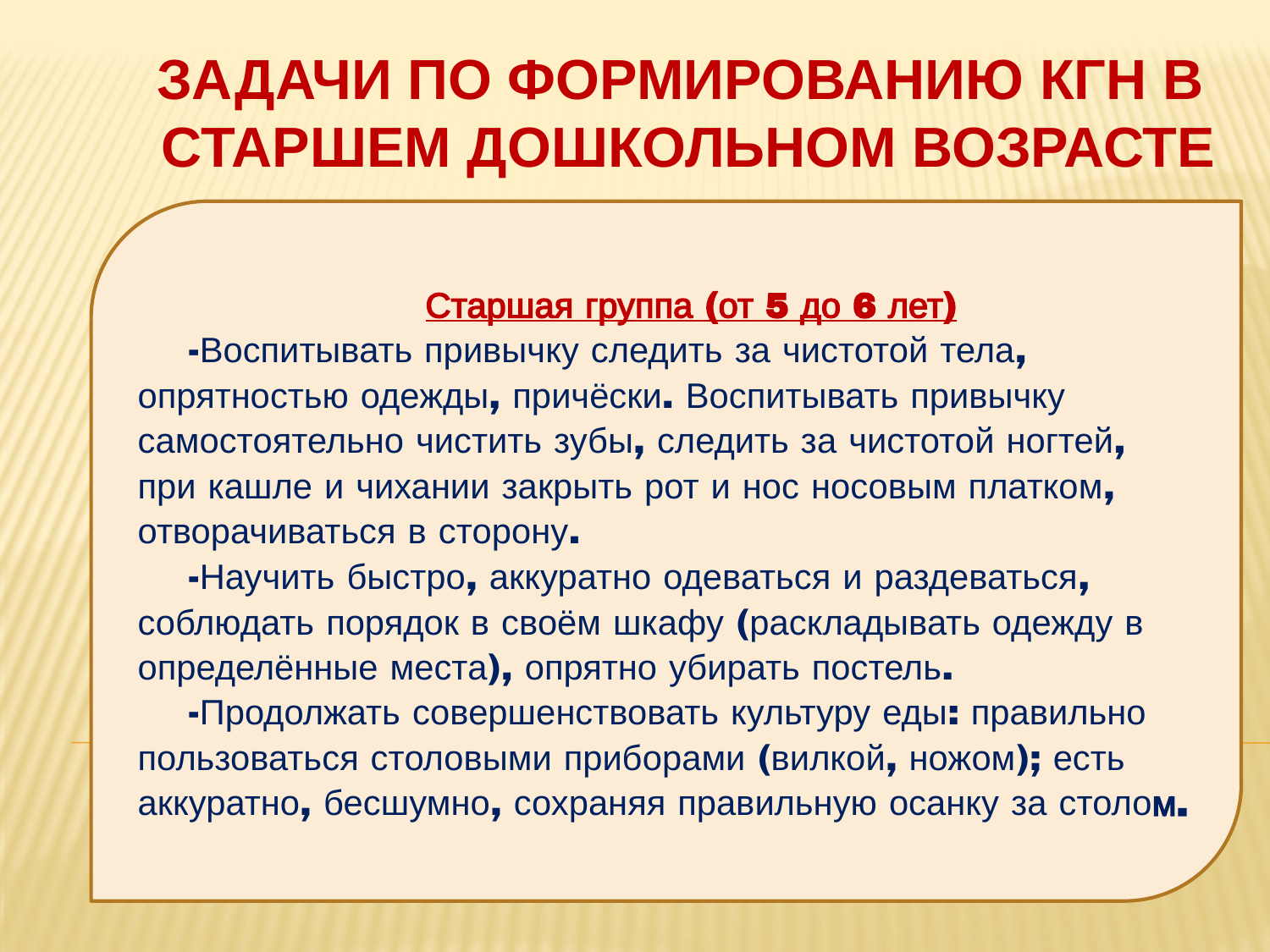

ЗАДАЧИ ПО ФОРМИРОВАНИЮ КГН В
СТАРШЕМ ДОШКОЛЬНОМ ВОЗРАСТЕ
Старшая группа (от 5 до 6 лет)
-Воспитывать привычку следить за чистотой тела, опрятностью одежды, причёски. Воспитывать привычку самостоятельно чистить зубы, следить за чистотой ногтей, при кашле и чихании закрыть рот и нос носовым платком, отворачиваться в сторону.
-Научить быстро, аккуратно одеваться и раздеваться, соблюдать порядок в своём шкафу (раскладывать одежду в определённые места), опрятно убирать постель.
-Продолжать совершенствовать культуру еды: правильно пользоваться столовыми приборами (вилкой, ножом); есть аккуратно, бесшумно, сохраняя правильную осанку за столом.